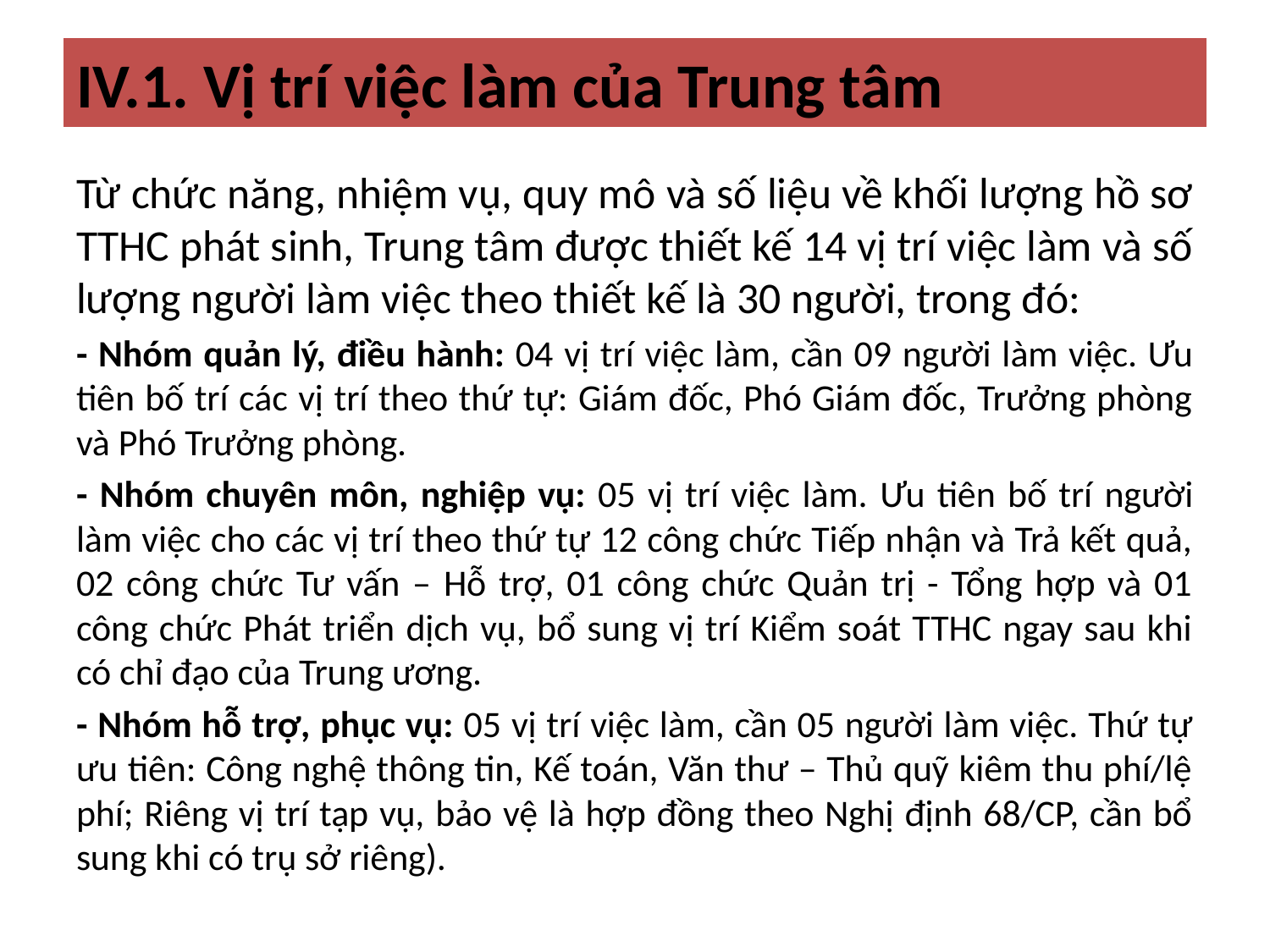

# IV.1. Vị trí việc làm của Trung tâm
Từ chức năng, nhiệm vụ, quy mô và số liệu về khối lượng hồ sơ TTHC phát sinh, Trung tâm được thiết kế 14 vị trí việc làm và số lượng người làm việc theo thiết kế là 30 người, trong đó:
- Nhóm quản lý, điều hành: 04 vị trí việc làm, cần 09 người làm việc. Ưu tiên bố trí các vị trí theo thứ tự: Giám đốc, Phó Giám đốc, Trưởng phòng và Phó Trưởng phòng.
- Nhóm chuyên môn, nghiệp vụ: 05 vị trí việc làm. Ưu tiên bố trí người làm việc cho các vị trí theo thứ tự 12 công chức Tiếp nhận và Trả kết quả, 02 công chức Tư vấn – Hỗ trợ, 01 công chức Quản trị - Tổng hợp và 01 công chức Phát triển dịch vụ, bổ sung vị trí Kiểm soát TTHC ngay sau khi có chỉ đạo của Trung ương.
- Nhóm hỗ trợ, phục vụ: 05 vị trí việc làm, cần 05 người làm việc. Thứ tự ưu tiên: Công nghệ thông tin, Kế toán, Văn thư – Thủ quỹ kiêm thu phí/lệ phí; Riêng vị trí tạp vụ, bảo vệ là hợp đồng theo Nghị định 68/CP, cần bổ sung khi có trụ sở riêng).